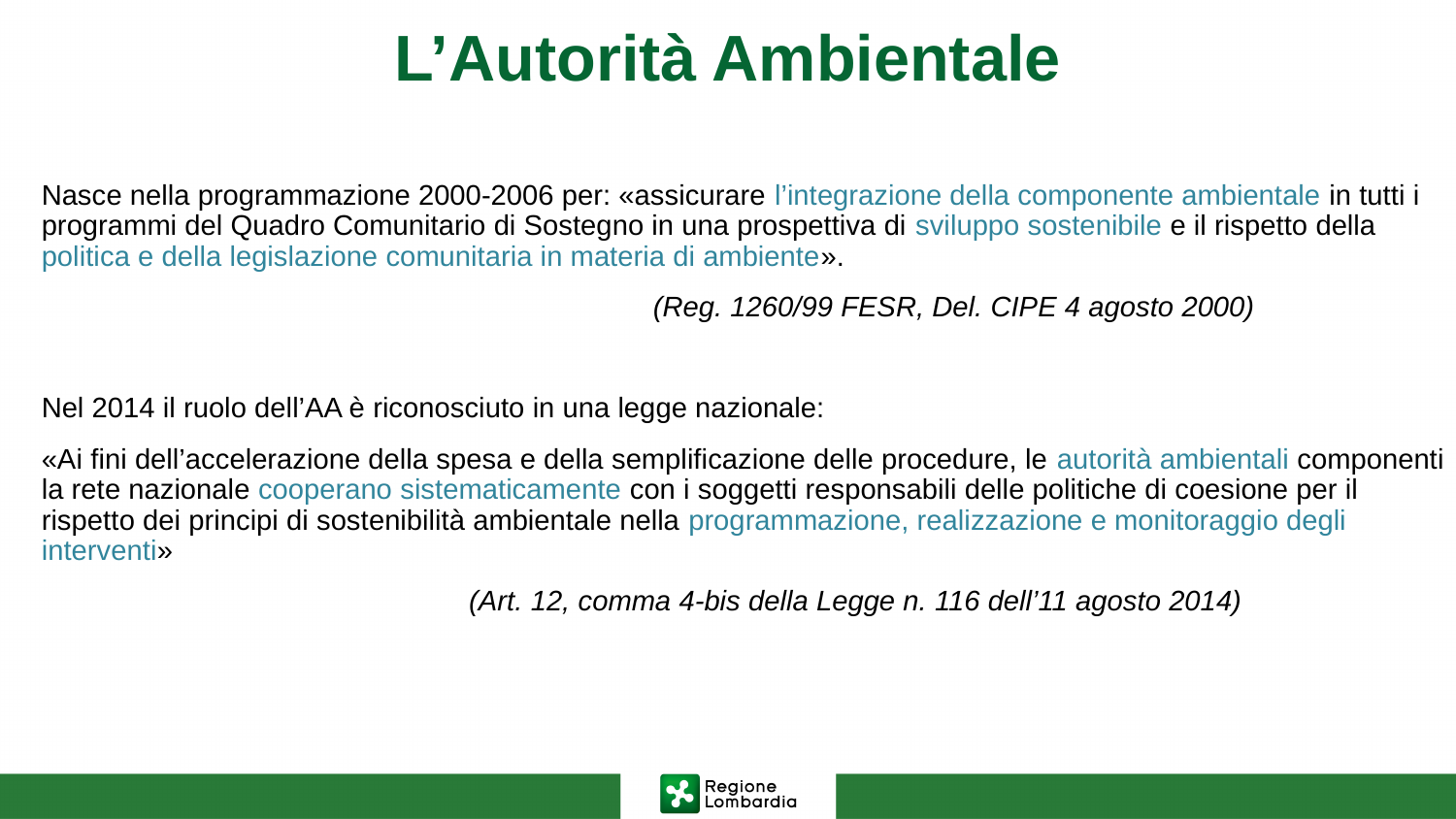

# L’Autorità Ambientale
Nasce nella programmazione 2000-2006 per: «assicurare l’integrazione della componente ambientale in tutti i programmi del Quadro Comunitario di Sostegno in una prospettiva di sviluppo sostenibile e il rispetto della politica e della legislazione comunitaria in materia di ambiente».
		                                        (Reg. 1260/99 FESR, Del. CIPE 4 agosto 2000)

Nel 2014 il ruolo dell’AA è riconosciuto in una legge nazionale:
«Ai fini dell’accelerazione della spesa e della semplificazione delle procedure, le autorità ambientali componenti la rete nazionale cooperano sistematicamente con i soggetti responsabili delle politiche di coesione per il rispetto dei principi di sostenibilità ambientale nella programmazione, realizzazione e monitoraggio degli interventi»
		                 (Art. 12, comma 4-bis della Legge n. 116 dell’11 agosto 2014)